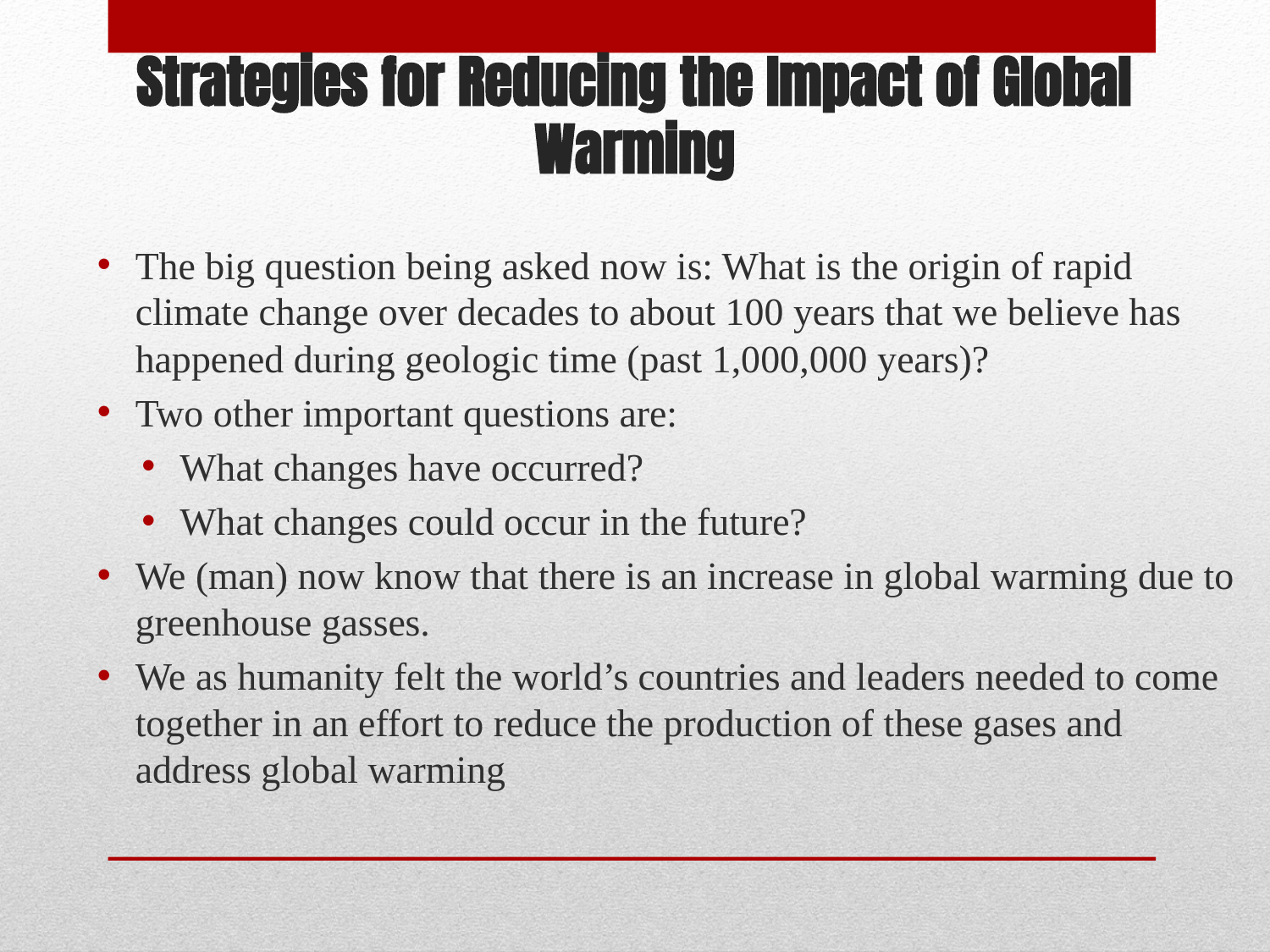

Strategies for Reducing the Impact of Global Warming

The big question being asked now is: What is the origin of rapid climate change over decades to about 100 years that we believe has happened during geologic time (past 1,000,000 years)?
Two other important questions are:
What changes have occurred?
What changes could occur in the future?
We (man) now know that there is an increase in global warming due to greenhouse gasses.
We as humanity felt the world’s countries and leaders needed to come together in an effort to reduce the production of these gases and address global warming